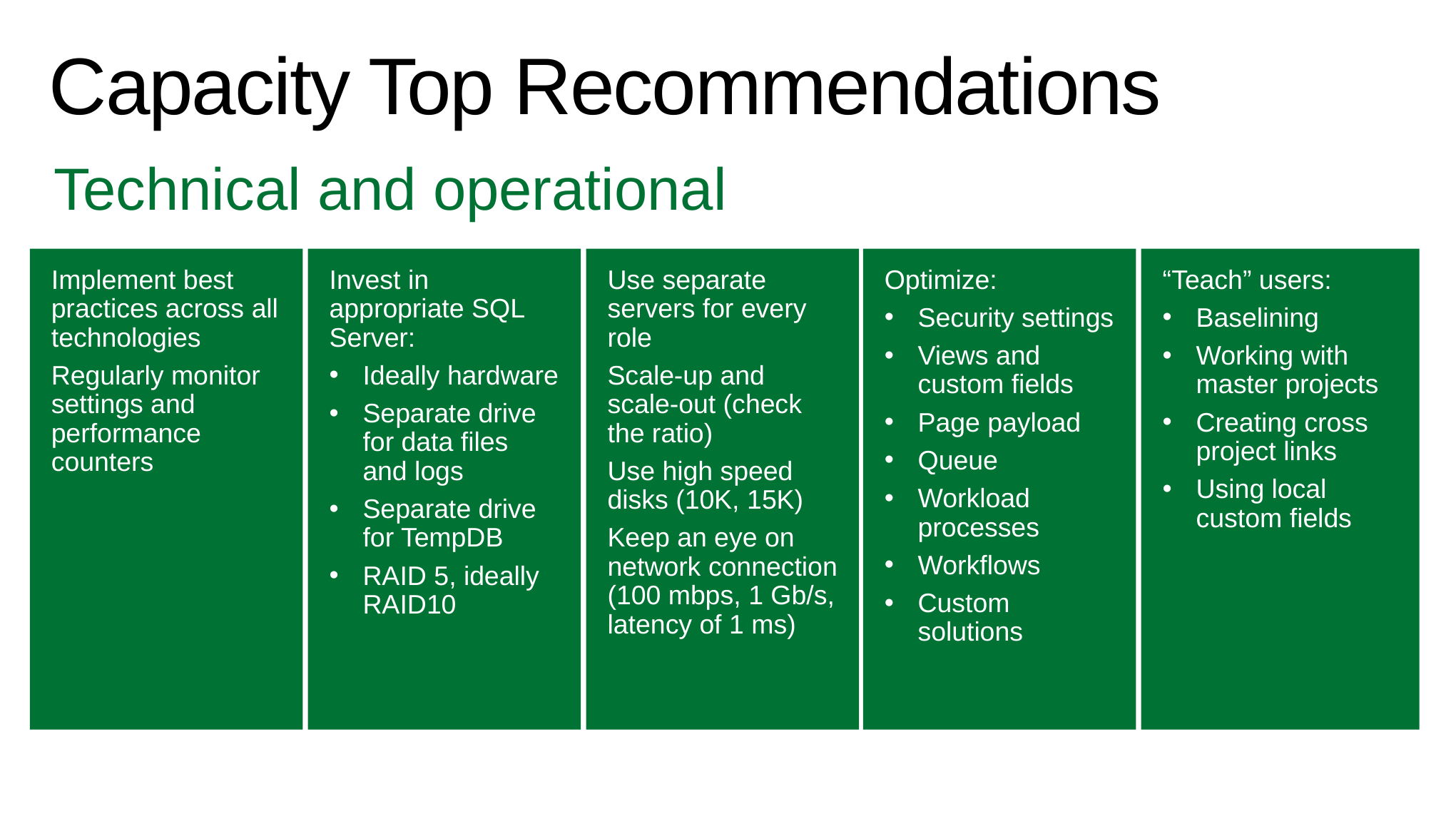

# Capacity Top Recommendations
Technical and operational
Implement best practices across all technologies
Regularly monitor settings and performance counters
Invest in appropriate SQL Server:
Ideally hardware
Separate drive for data files and logs
Separate drive for TempDB
RAID 5, ideally RAID10
Use separate servers for every role
Scale-up and scale-out (check the ratio)
Use high speed disks (10K, 15K)
Keep an eye on network connection (100 mbps, 1 Gb/s, latency of 1 ms)

Optimize:
Security settings
Views and custom fields
Page payload
Queue
Workload processes
Workflows
Custom solutions

“Teach” users:
Baselining
Working with master projects
Creating cross project links
Using local custom fields